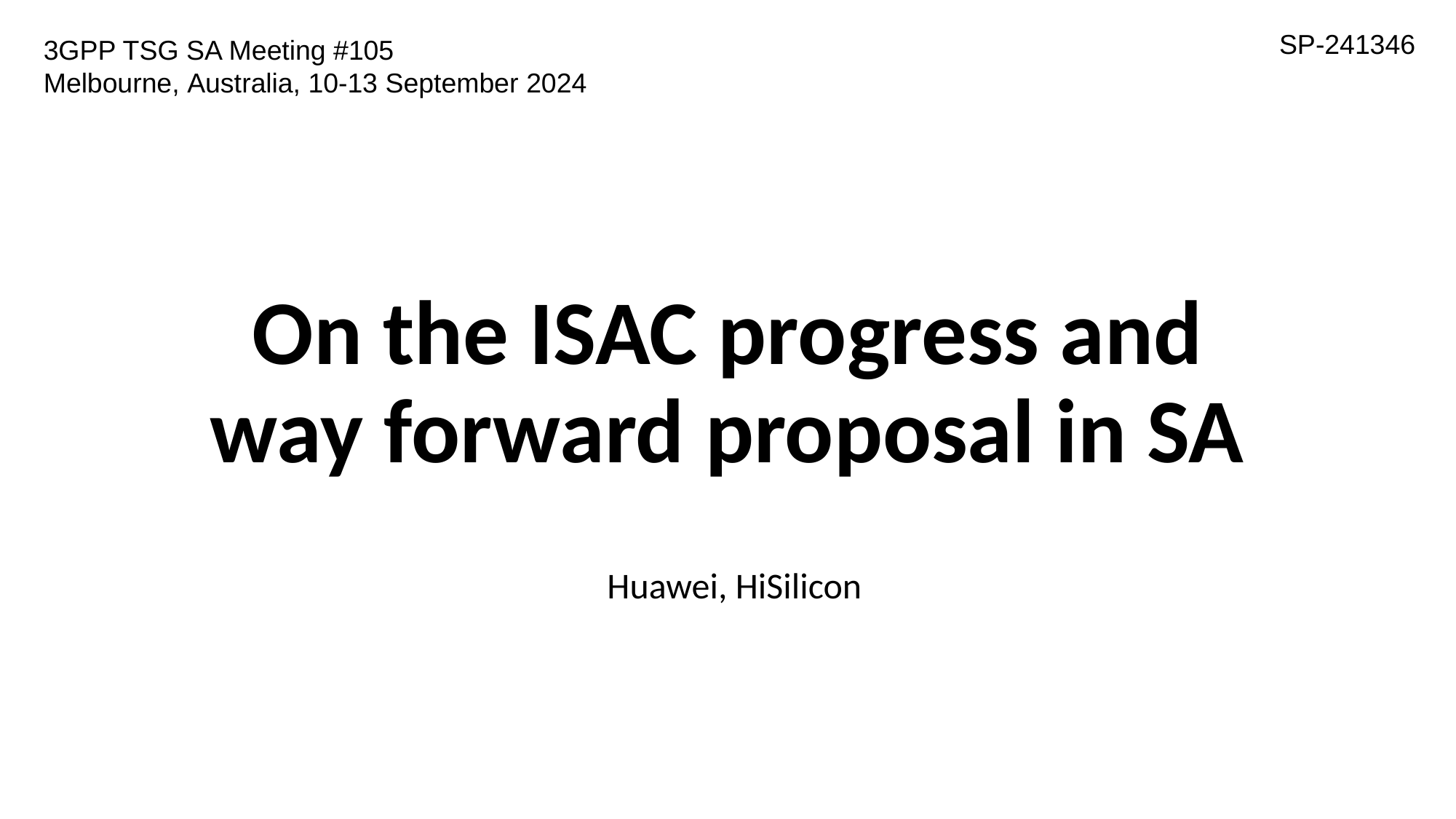

SP-241346
3GPP TSG SA Meeting #105
Melbourne, Australia, 10-13 September 2024
# On the ISAC progress and way forward proposal in SA
Huawei, HiSilicon